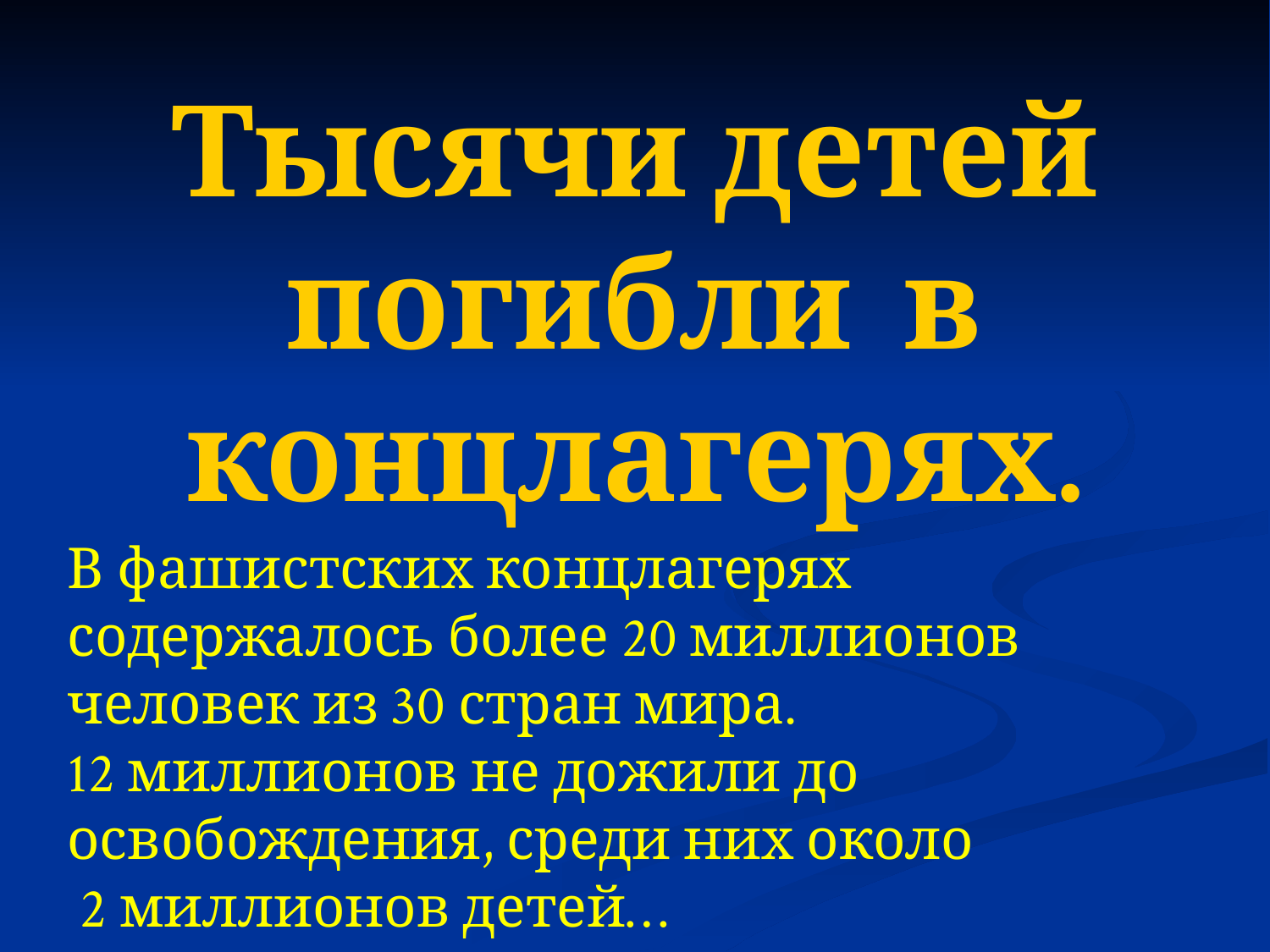

# Тысячи детей погибли  в концлагерях.
В фашистских концлагерях содержалось более 20 миллионов человек из 30 стран мира.
12 миллионов не дожили до освобождения, среди них около
 2 миллионов детей…